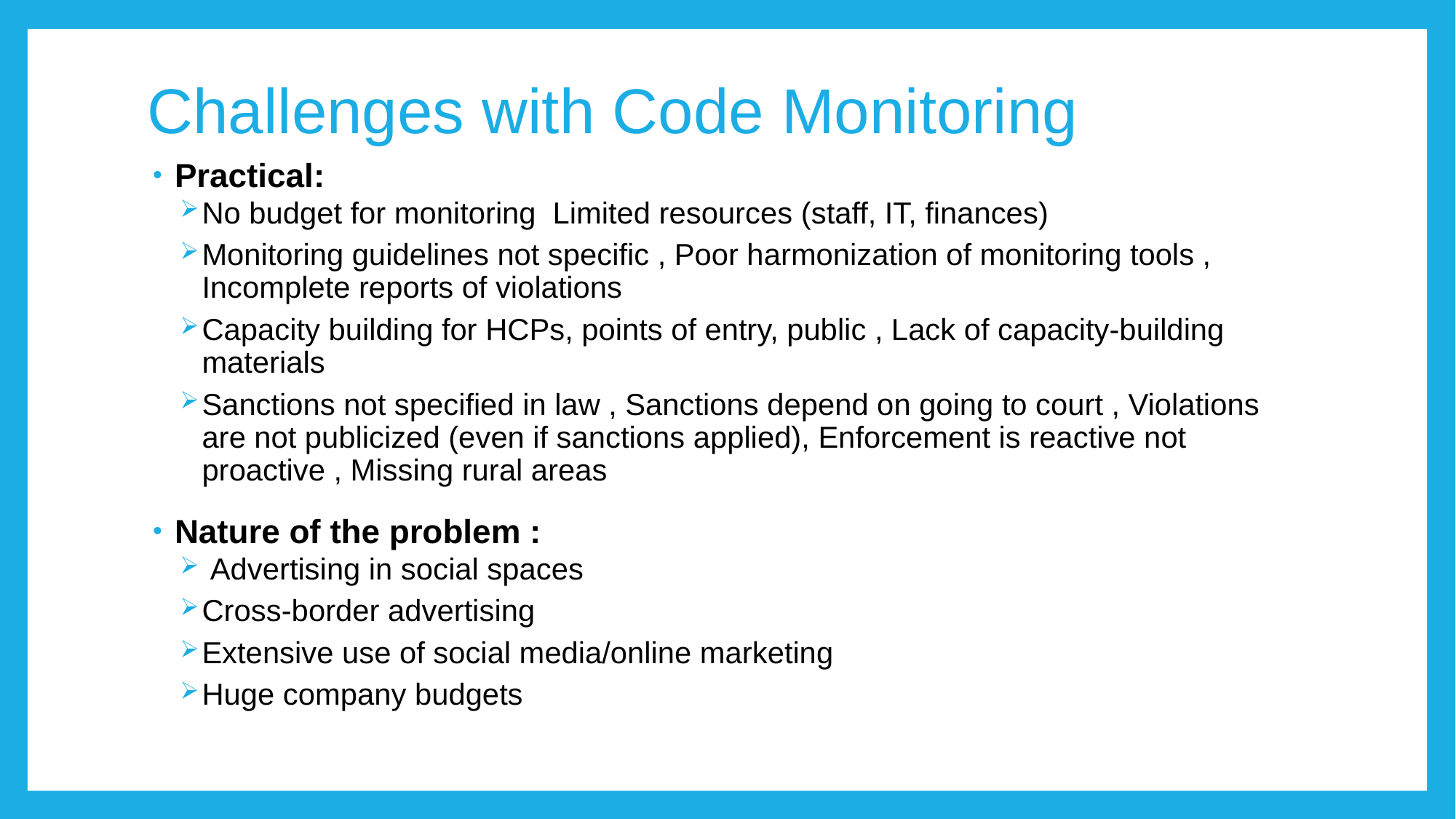

# Challenges with Code Monitoring
Practical:
No budget for monitoring  Limited resources (staff, IT, finances)
Monitoring guidelines not specific , Poor harmonization of monitoring tools , Incomplete reports of violations
Capacity building for HCPs, points of entry, public , Lack of capacity-building materials
Sanctions not specified in law , Sanctions depend on going to court , Violations are not publicized (even if sanctions applied), Enforcement is reactive not proactive , Missing rural areas
Nature of the problem :
 Advertising in social spaces
Cross-border advertising
Extensive use of social media/online marketing
Huge company budgets